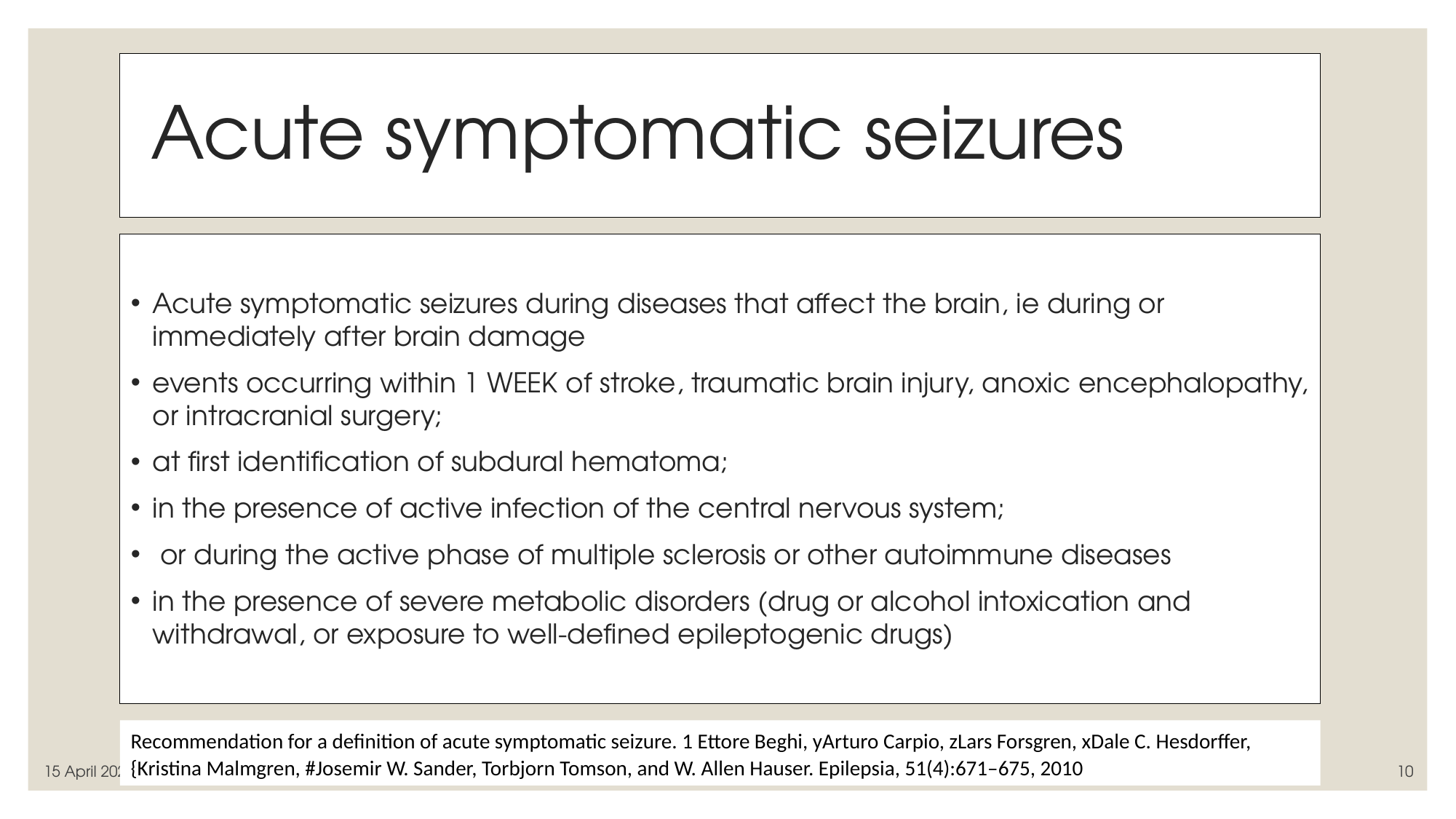

# Acute symptomatic seizures

Acute symptomatic seizures during diseases that affect the brain, ie during or immediately after brain damage
events occurring within 1 WEEK of stroke, traumatic brain injury, anoxic encephalopathy, or intracranial surgery;
at first identification of subdural hematoma;
in the presence of active infection of the central nervous system;
 or during the active phase of multiple sclerosis or other autoimmune diseases
in the presence of severe metabolic disorders (drug or alcohol intoxication and withdrawal, or exposure to well-defined epileptogenic drugs)
Recommendation for a definition of acute symptomatic seizure. 1 Ettore Beghi, yArturo Carpio, zLars Forsgren, xDale C. Hesdorffer, {Kristina Malmgren, #Josemir W. Sander, Torbjorn Tomson, and W. Allen Hauser. Epilepsia, 51(4):671–675, 2010
15 April 2025
10